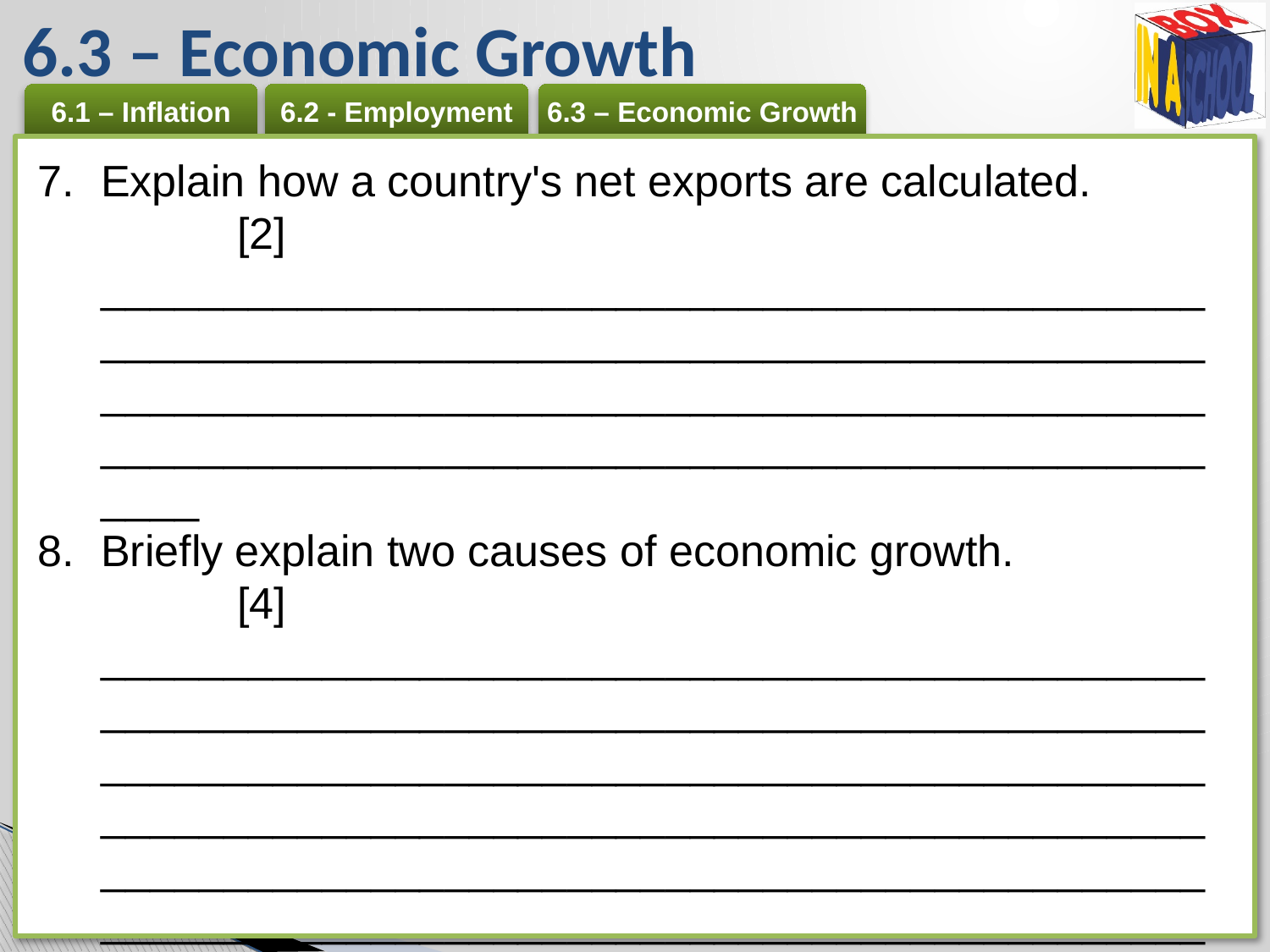

# 6.3 – Economic Growth
Explain how a country's net exports are calculated. 	[2]
________________________________________________________________________________________________________________________________________________________________________________________
Briefly explain two causes of economic growth. 	[4]
________________________________________________________________________________________________________________________________________________________________________________________________________________________________________________________________________________________________________________________________________________________________________________